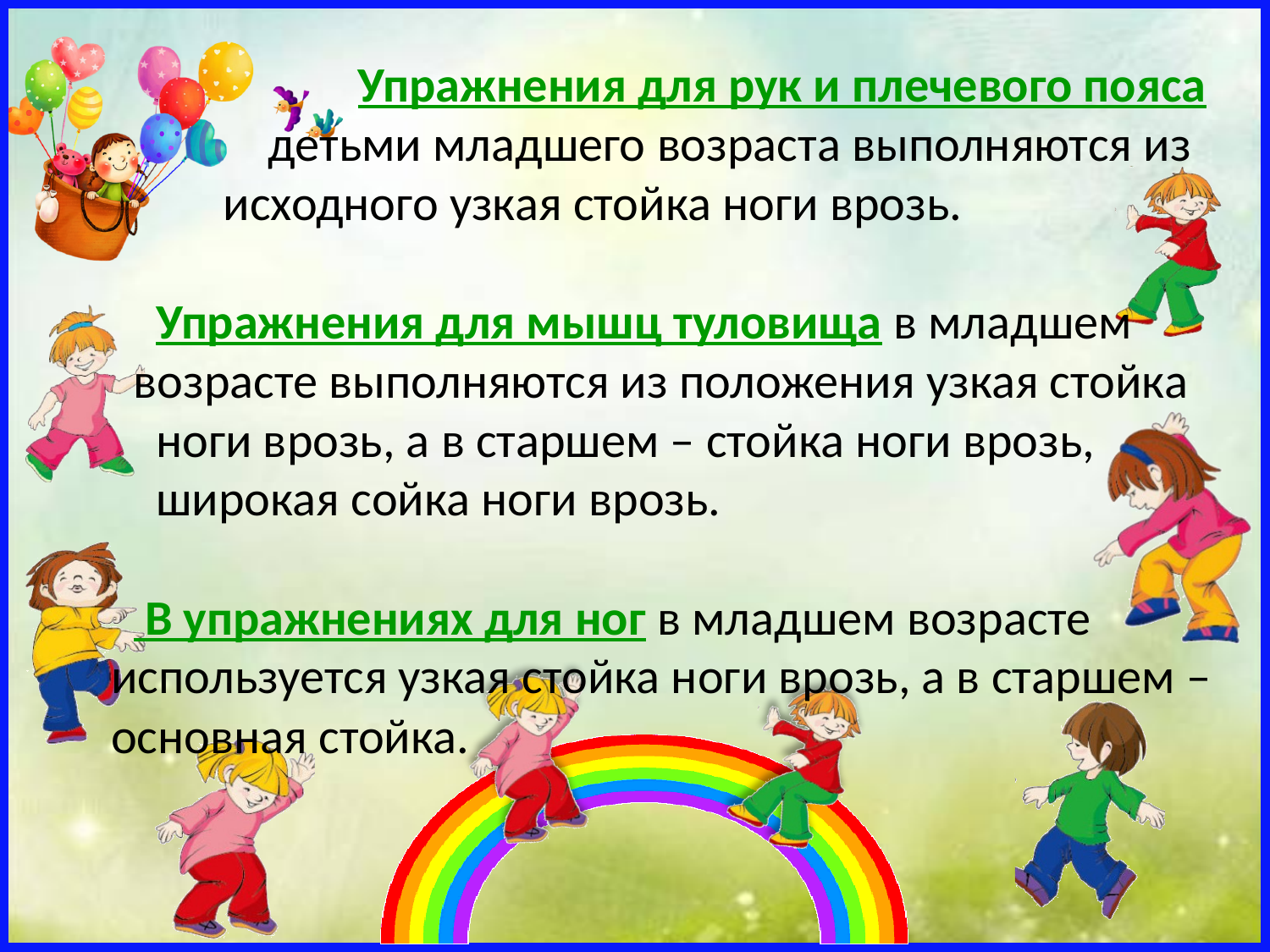

Упражнения для рук и плечевого пояса
                 детьми младшего возраста выполняются из
             исходного узкая стойка ноги врозь.

       Упражнения для мышц туловища в младшем
     возрасте выполняются из положения узкая стойка
       ноги врозь, а в старшем – стойка ноги врозь,
       широкая сойка ноги врозь.

      В упражнениях для ног в младшем возрасте
   используется узкая стойка ноги врозь, а в старшем –
   основная стойка.